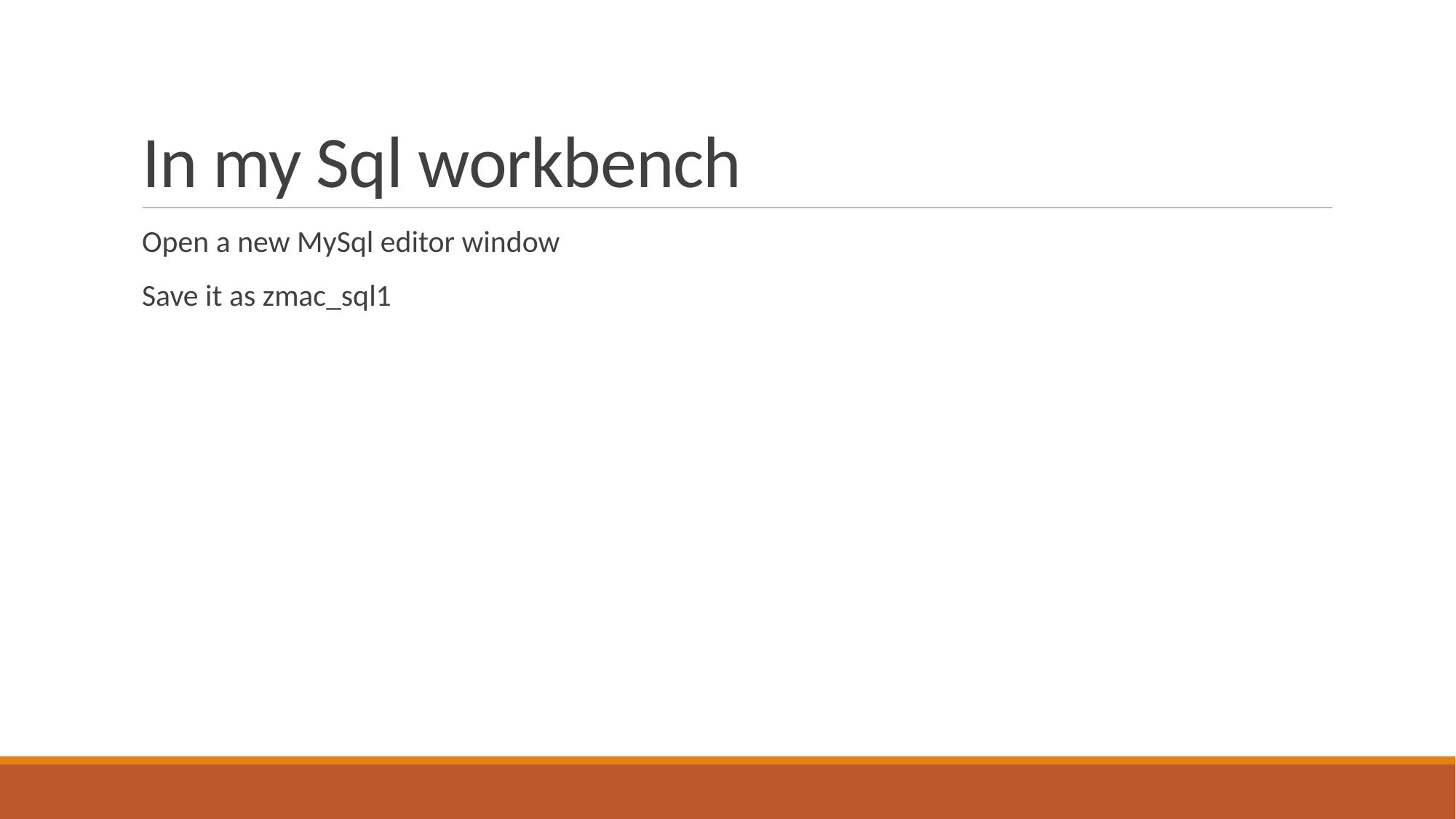

# In my Sql workbench
Open a new MySql editor window
Save it as zmac_sql1